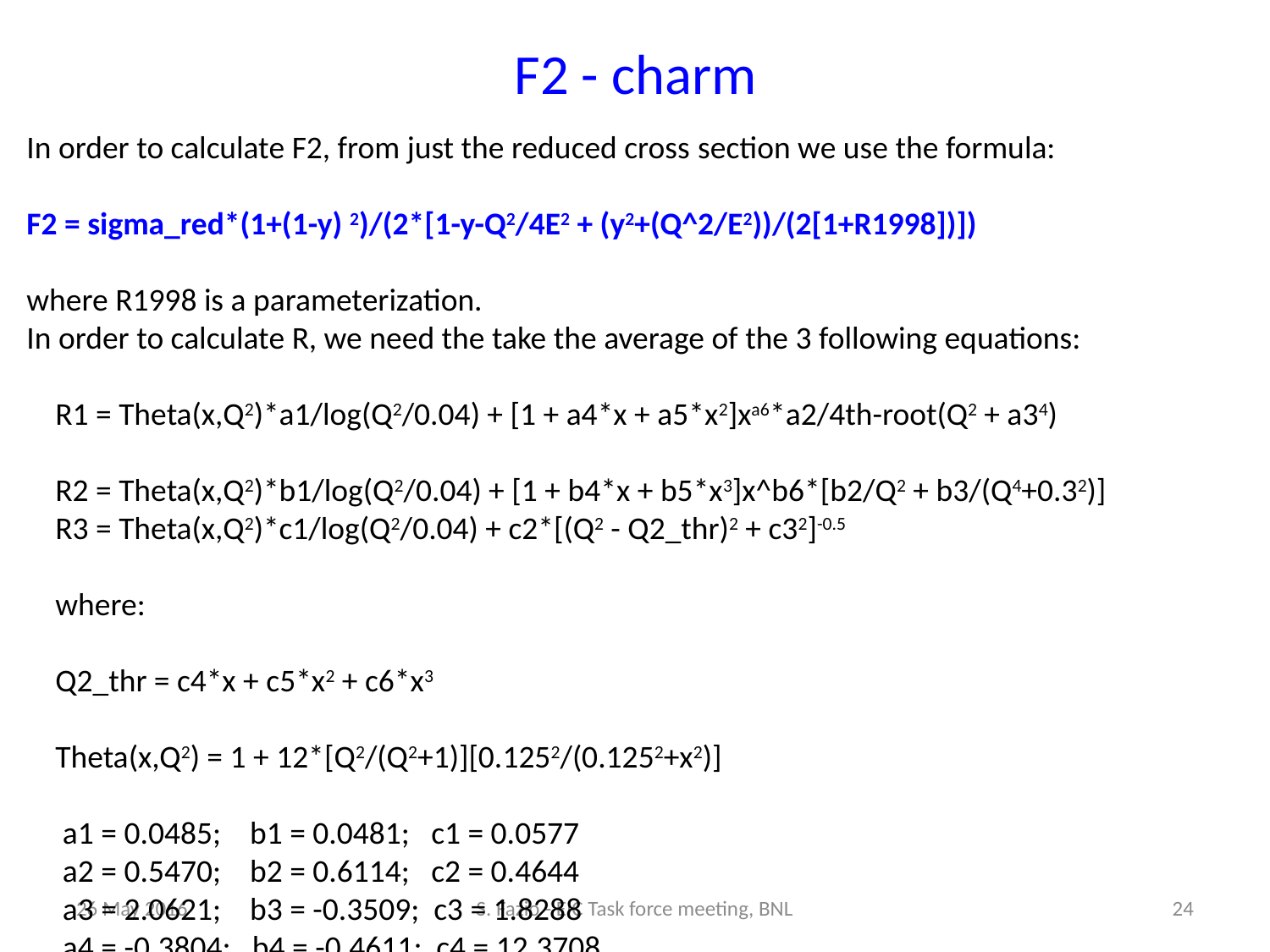

F2 - charm
In order to calculate F2, from just the reduced cross section we use the formula:
F2 = sigma_red*(1+(1-y) 2)/(2*[1-y-Q2/4E2 + (y2+(Q^2/E2))/(2[1+R1998])])

where R1998 is a parameterization.
In order to calculate R, we need the take the average of the 3 following equations:

    R1 = Theta(x,Q2)*a1/log(Q2/0.04) + [1 + a4*x + a5*x2]xa6*a2/4th-root(Q2 + a34)
    R2 = Theta(x,Q2)*b1/log(Q2/0.04) + [1 + b4*x + b5*x3]x^b6*[b2/Q2 + b3/(Q4+0.32)]
    R3 = Theta(x,Q2)*c1/log(Q2/0.04) + c2*[(Q2 - Q2_thr)2 + c32]-0.5

    where:
    Q2_thr = c4*x + c5*x2 + c6*x3
    Theta(x,Q2) = 1 + 12*[Q2/(Q2+1)][0.1252/(0.1252+x2)]
     a1 = 0.0485;    b1 = 0.0481;   c1 = 0.0577
     a2 = 0.5470;    b2 = 0.6114;   c2 = 0.4644
     a3 = 2.0621;    b3 = -0.3509;  c3 = 1.8288
     a4 = -0.3804;   b4 = -0.4611;  c4 = 12.3708
     a5 = 0.5090;    b5 = 0.7172;   c5 = -43.1043
     a6 = -0.0285;   b6 = -0.0317;  c6 = 41.7415
26 May 2016
S. Fazio - EIC Task force meeting, BNL
24